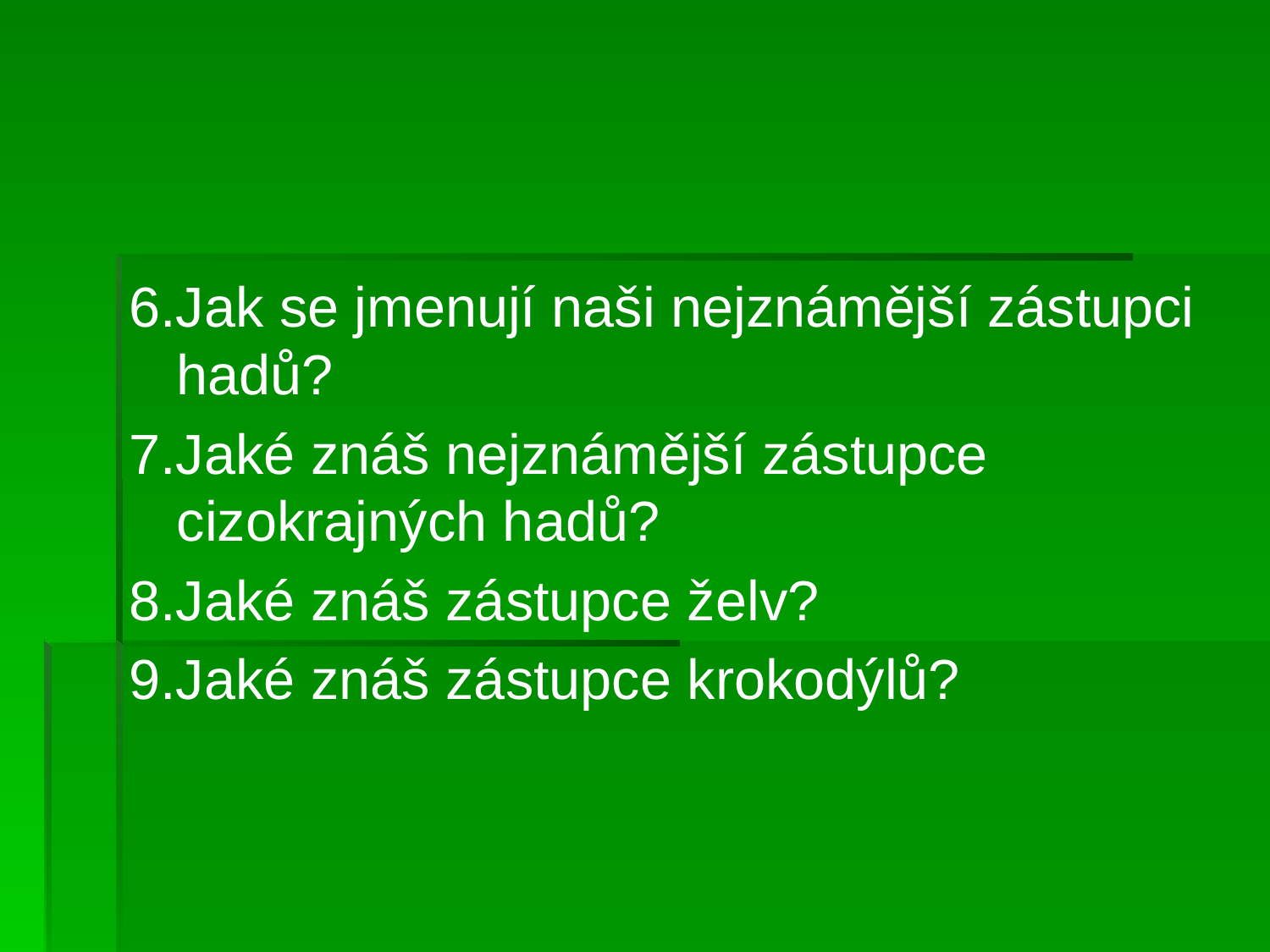

#
6.Jak se jmenují naši nejznámější zástupci hadů?
7.Jaké znáš nejznámější zástupce cizokrajných hadů?
8.Jaké znáš zástupce želv?
9.Jaké znáš zástupce krokodýlů?